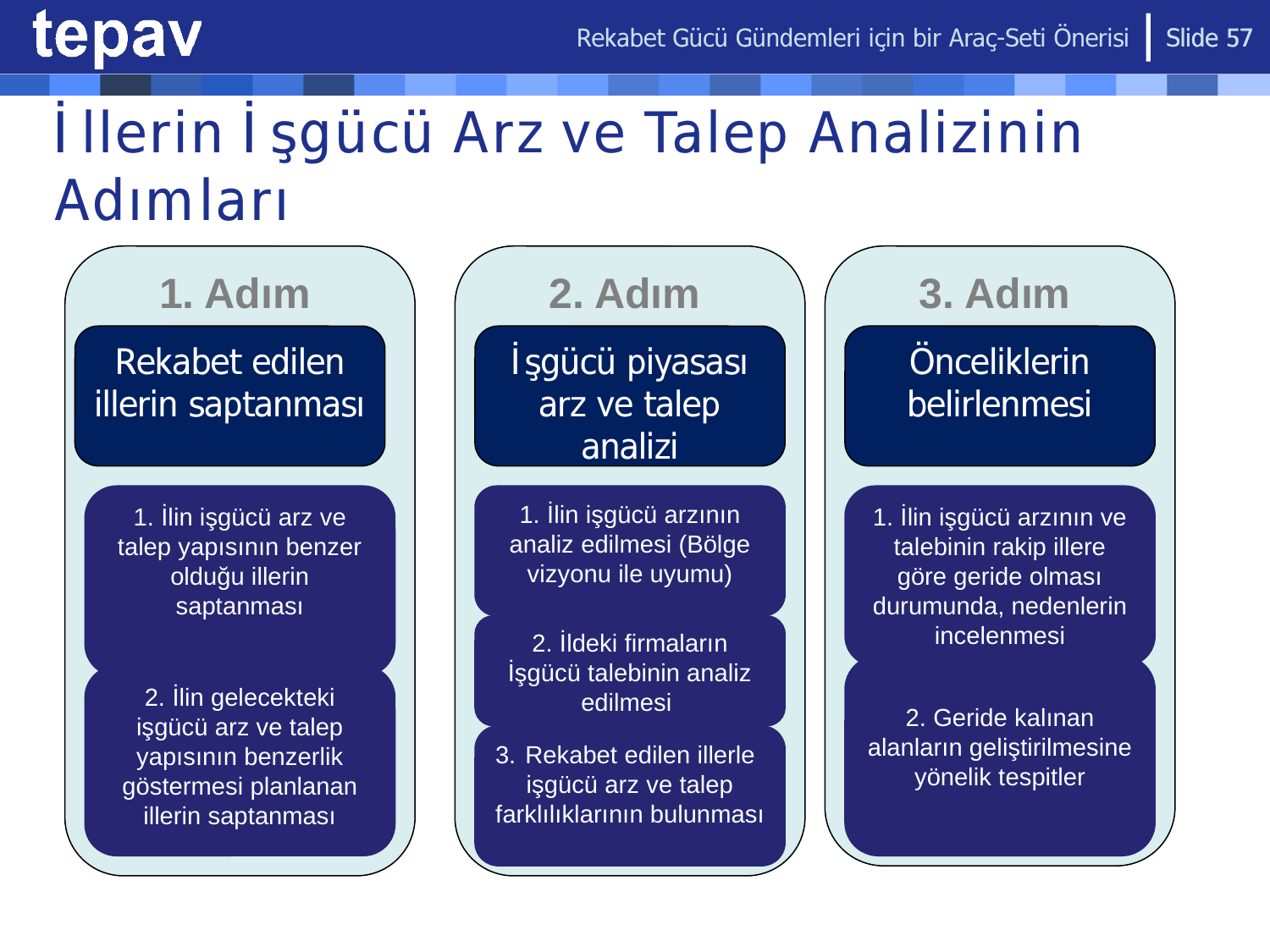

Rekabet Gücü Gündemleri için bir Araç-Seti Önerisi
Slide 57
Slide 57
# İllerin İşgücü Arz ve Talep Analizinin Adımları

1. Adım
2. Adım
3. Adım
Rekabet edilen illerin saptanması
İşgücü piyasası arz ve talep analizi
Önceliklerin belirlenmesi
1. İlin işgücü arz ve talep yapısının benzer olduğu illerin saptanması
1. İlin işgücü arzının analiz edilmesi (Bölge vizyonu ile uyumu)
1. İlin işgücü arzının ve talebinin rakip illere göre geride olması durumunda, nedenlerin incelenmesi
2. İldeki firmaların İşgücü talebinin analiz edilmesi

2. Geride kalınan alanların geliştirilmesine yönelik tespitler

2. İlin gelecekteki işgücü arz ve talep yapısının benzerlik göstermesi planlanan illerin saptanması
Rekabet edilen illerle işgücü arz ve talep farklılıklarının bulunması